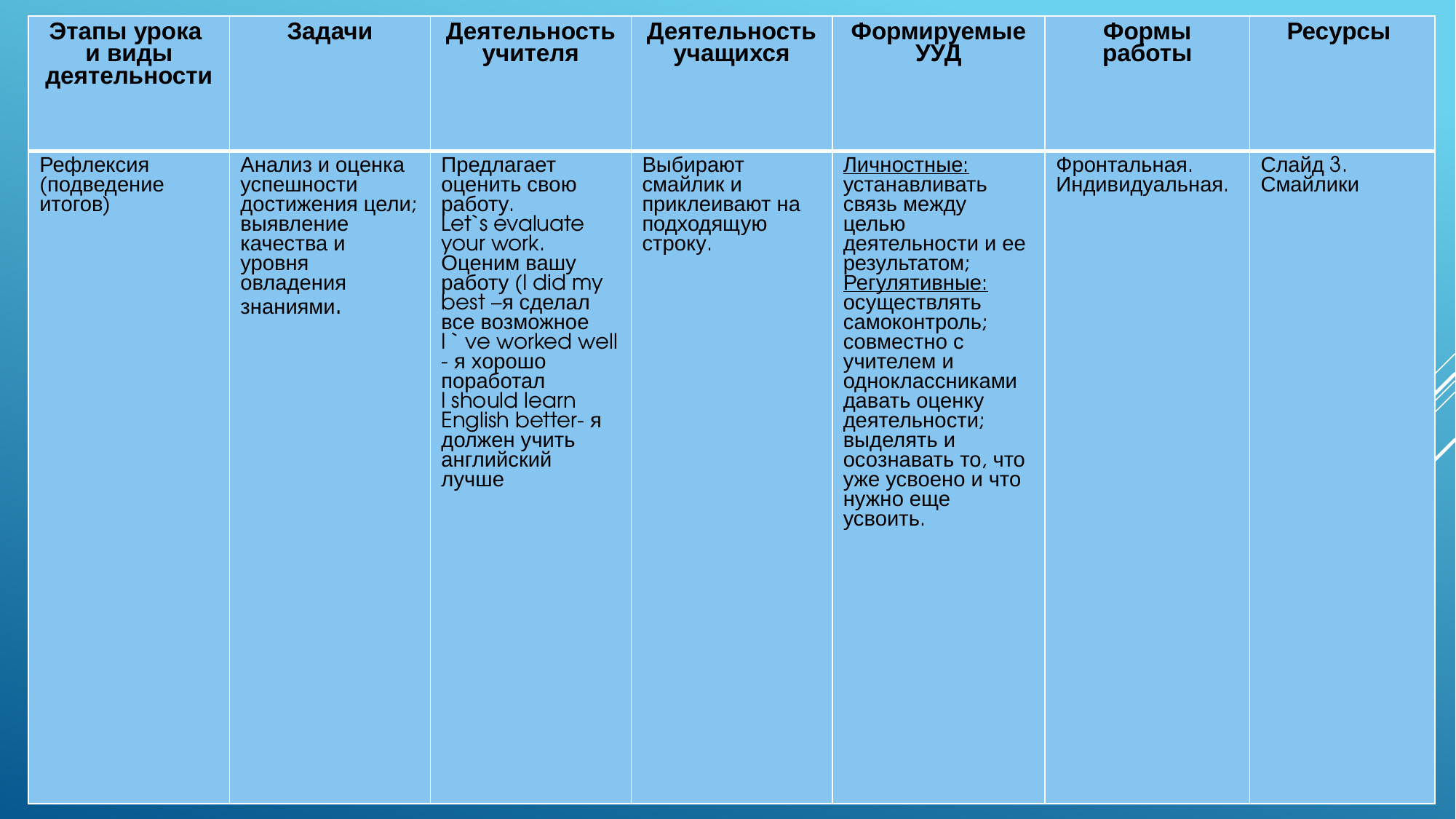

| Этапы урока и виды деятельности | Задачи | Деятельность учителя | Деятельность учащихся | Формируемые УУД | Формы работы | Ресурсы |
| --- | --- | --- | --- | --- | --- | --- |
| Рефлексия (подведение итогов) | Анализ и оценка успешности достижения цели; выявление качества и уровня овладения знаниями. | Предлагает оценить свою работу. Let`s evaluate your work. Оценим вашу работу (I did my best –я сделал все возможное I ` ve worked well - я хорошо поработал I should learn English better- я должен учить английский лучше | Выбирают смайлик и приклеивают на подходящую строку. | Личностные: устанавливать связь между целью деятельности и ее результатом; Регулятивные: осуществлять самоконтроль; совместно с учителем и одноклассниками давать оценку деятельности; выделять и осознавать то, что уже усвоено и что нужно еще усвоить. | Фронтальная. Индивидуальная. | Слайд 3. Смайлики |